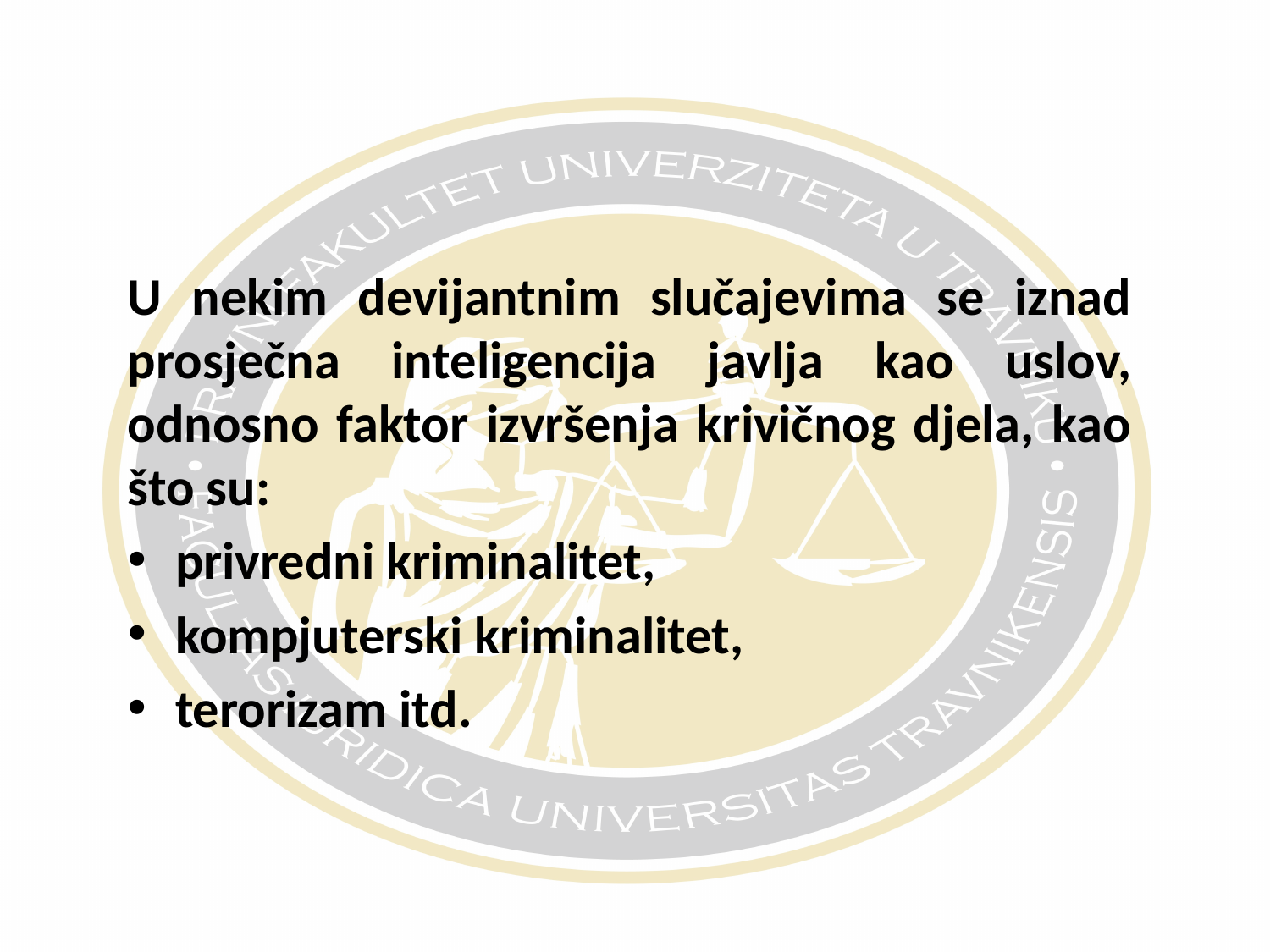

#
U nekim devijantnim slučajevima se iznad prosječna inteligencija javlja kao uslov, odnosno faktor izvršenja krivičnog djela, kao što su:
privredni kriminalitet,
kompjuterski kriminalitet,
terorizam itd.